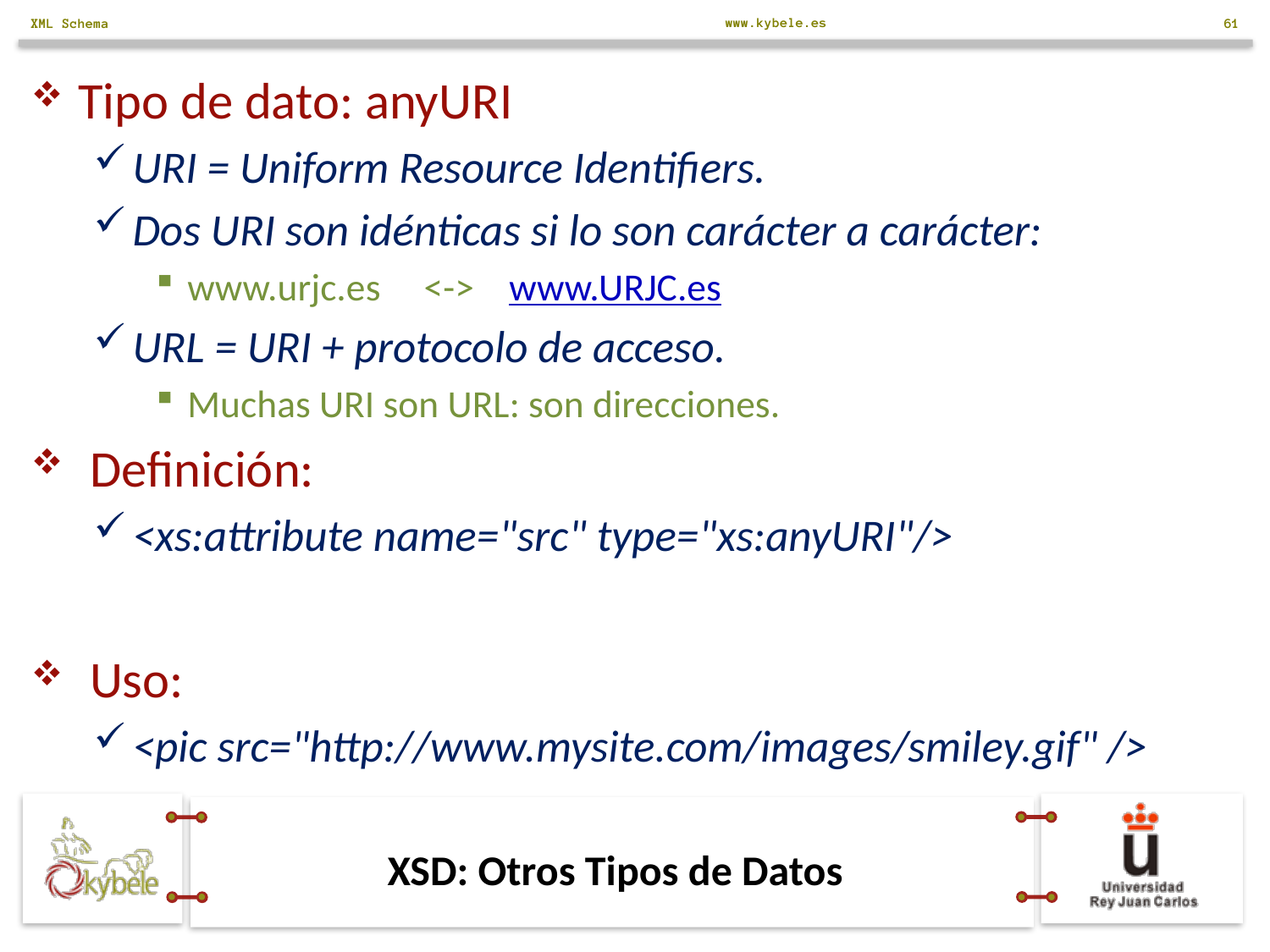

XML Schema
61
Tipo de dato: anyURI
URI = Uniform Resource Identifiers.
Dos URI son idénticas si lo son carácter a carácter:
www.urjc.es     <->    www.URJC.es
URL = URI + protocolo de acceso.
Muchas URI son URL: son direcciones.
 Definición:
<xs:attribute name="src" type="xs:anyURI"/>

 Uso:
<pic src="http://www.mysite.com/images/smiley.gif" />
# XSD: Otros Tipos de Datos